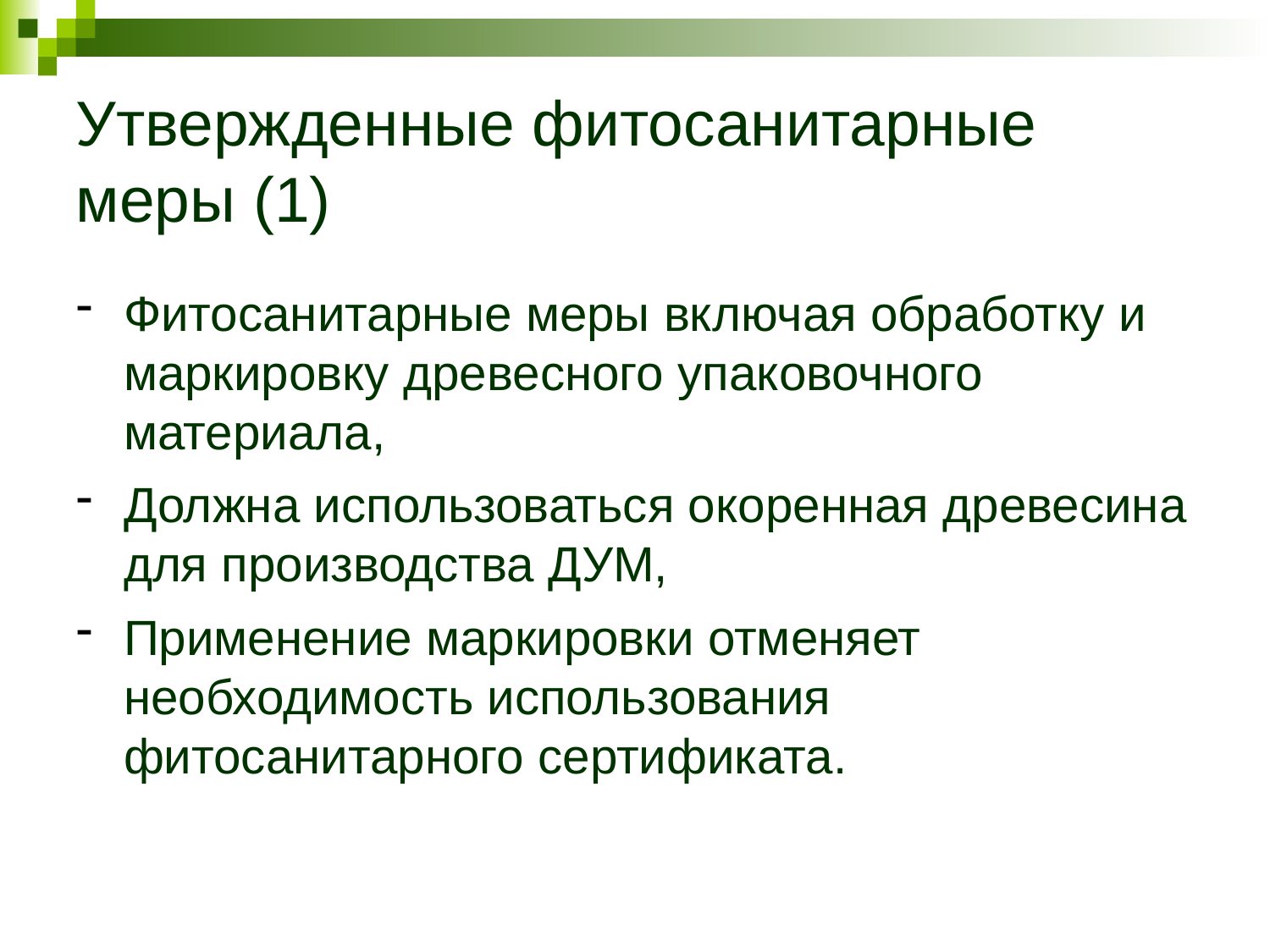

# Утвержденные фитосанитарные меры (1)
Фитосанитарные меры включая обработку и маркировку древесного упаковочного материала,
Должна использоваться окоренная древесина для производства ДУМ,
Применение маркировки отменяет необходимость использования фитосанитарного сертификата.